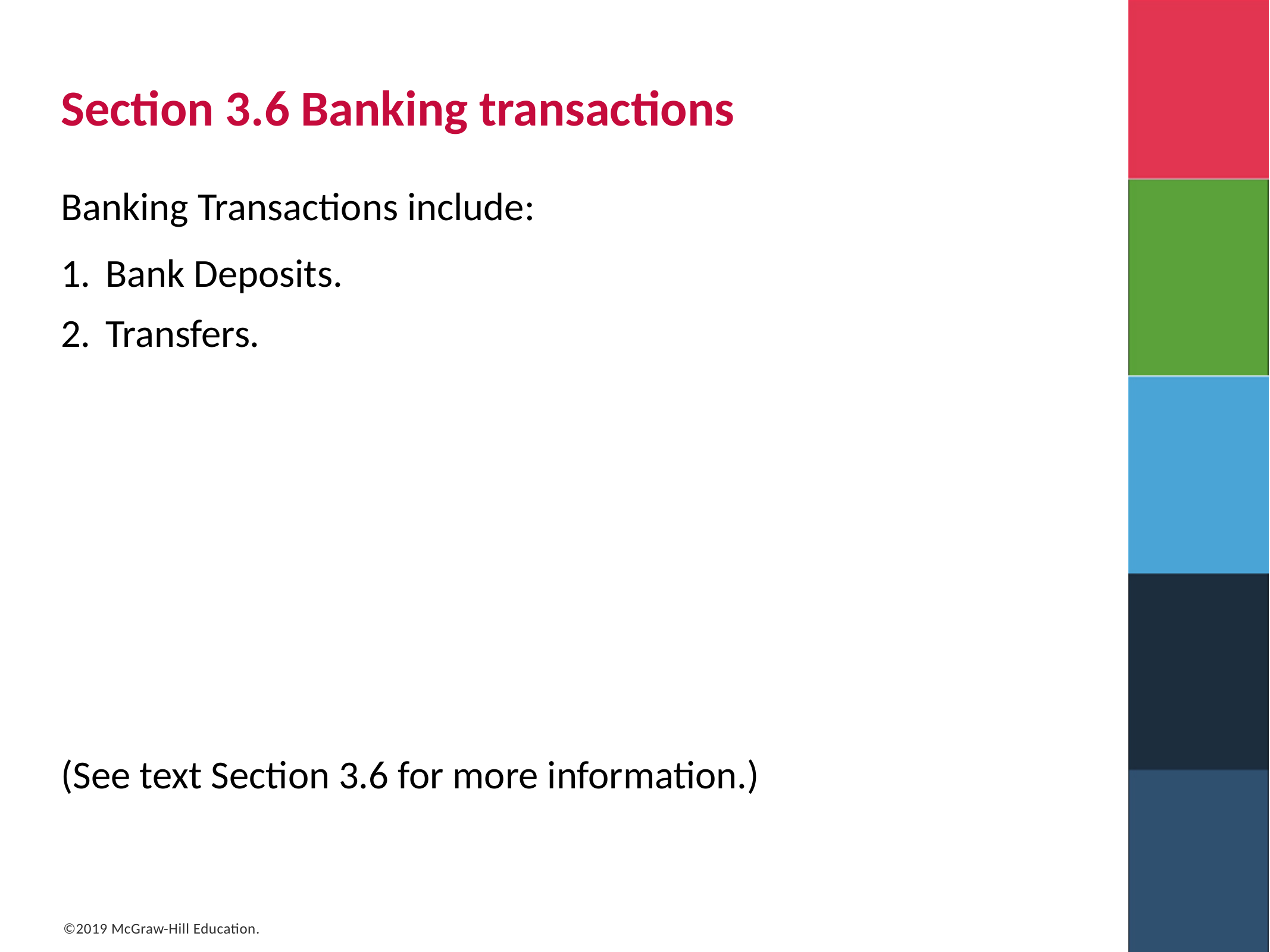

# Section 3.6 Banking transactions
Banking Transactions include:
Bank Deposits.
Transfers.
(See text Section 3.6 for more information.)